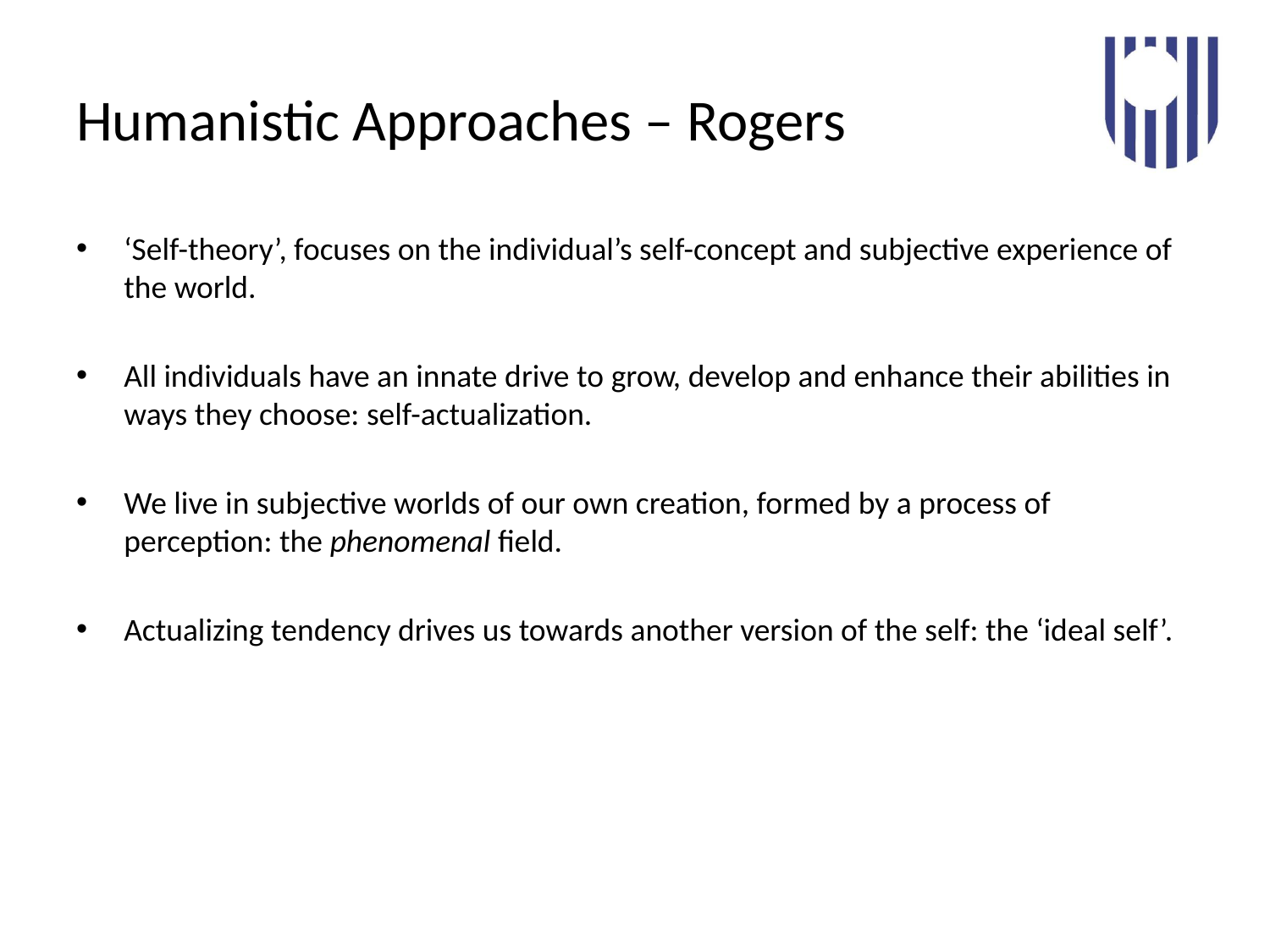

# Humanistic Approaches – Rogers
‘Self-theory’, focuses on the individual’s self-concept and subjective experience of the world.

All individuals have an innate drive to grow, develop and enhance their abilities in ways they choose: self-actualization.

We live in subjective worlds of our own creation, formed by a process of perception: the phenomenal field.

Actualizing tendency drives us towards another version of the self: the ‘ideal self’.